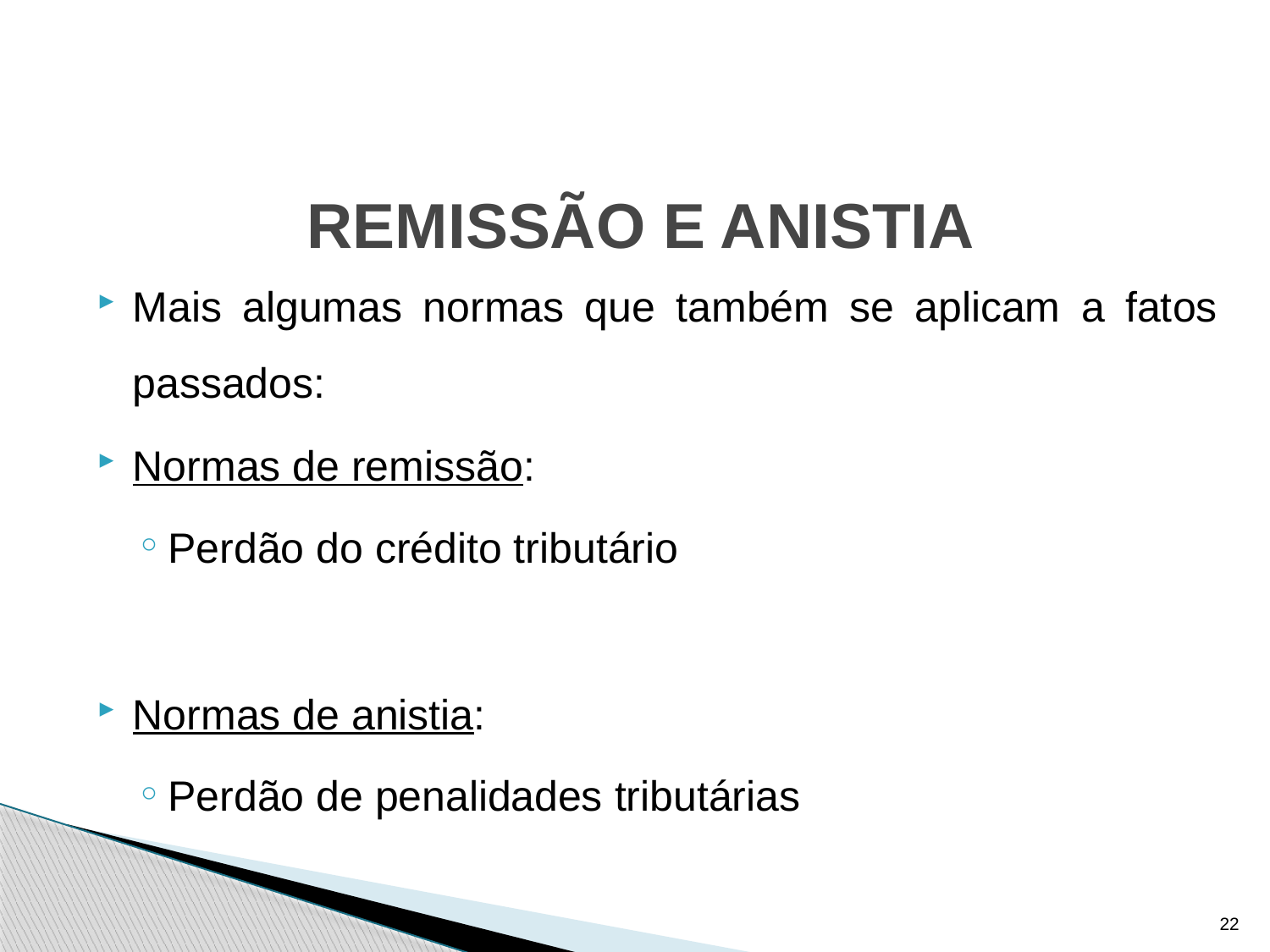

# REMISSÃO E ANISTIA
Mais algumas normas que também se aplicam a fatos passados:
Normas de remissão:
Perdão do crédito tributário

Normas de anistia:
Perdão de penalidades tributárias

22